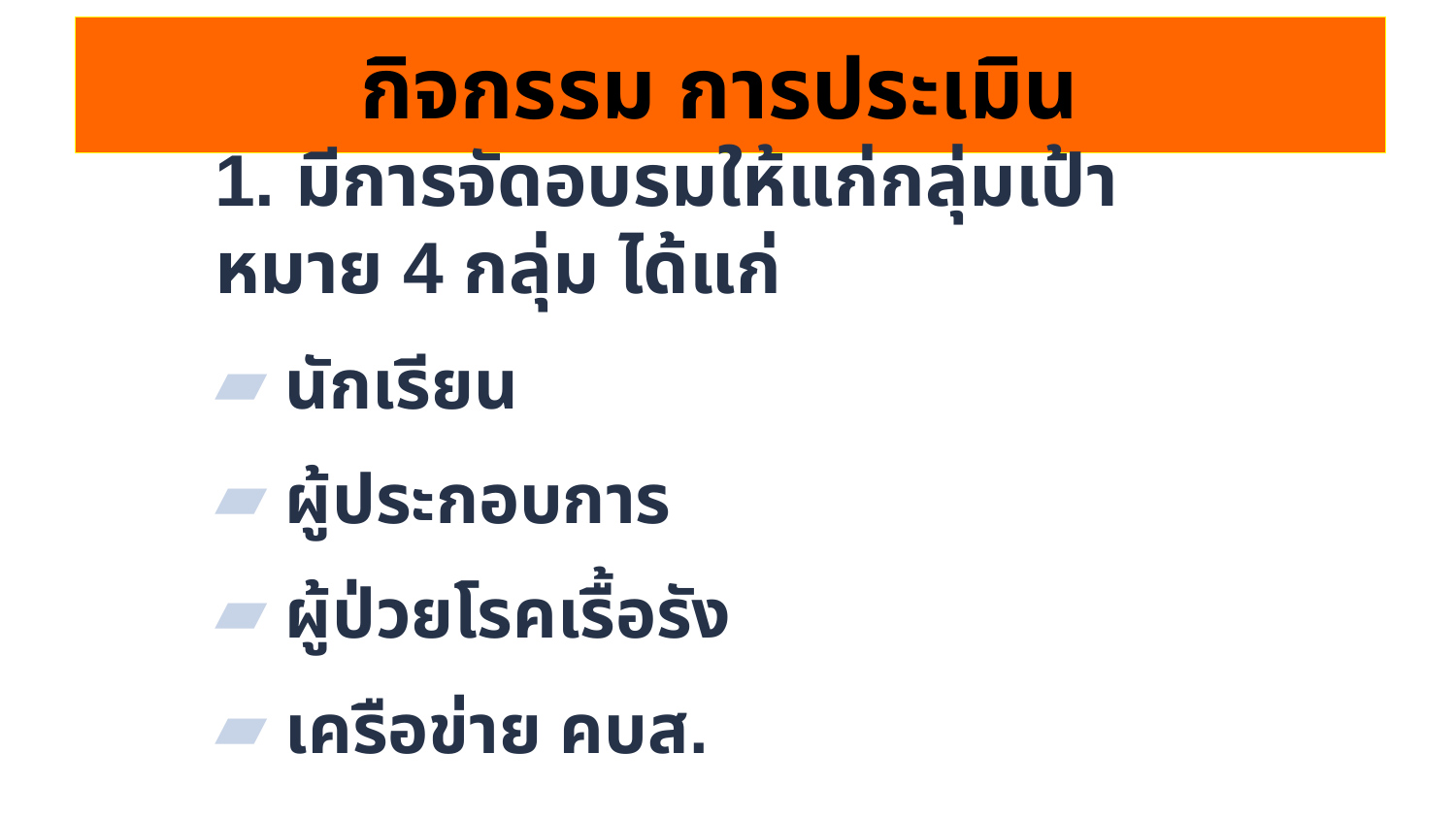

# กิจกรรม การประเมิน
1. มีการจัดอบรมให้แก่กลุ่มเป้าหมาย 4 กลุ่ม ได้แก่
 นักเรียน
 ผู้ประกอบการ
 ผู้ป่วยโรคเรื้อรัง
 เครือข่าย คบส.